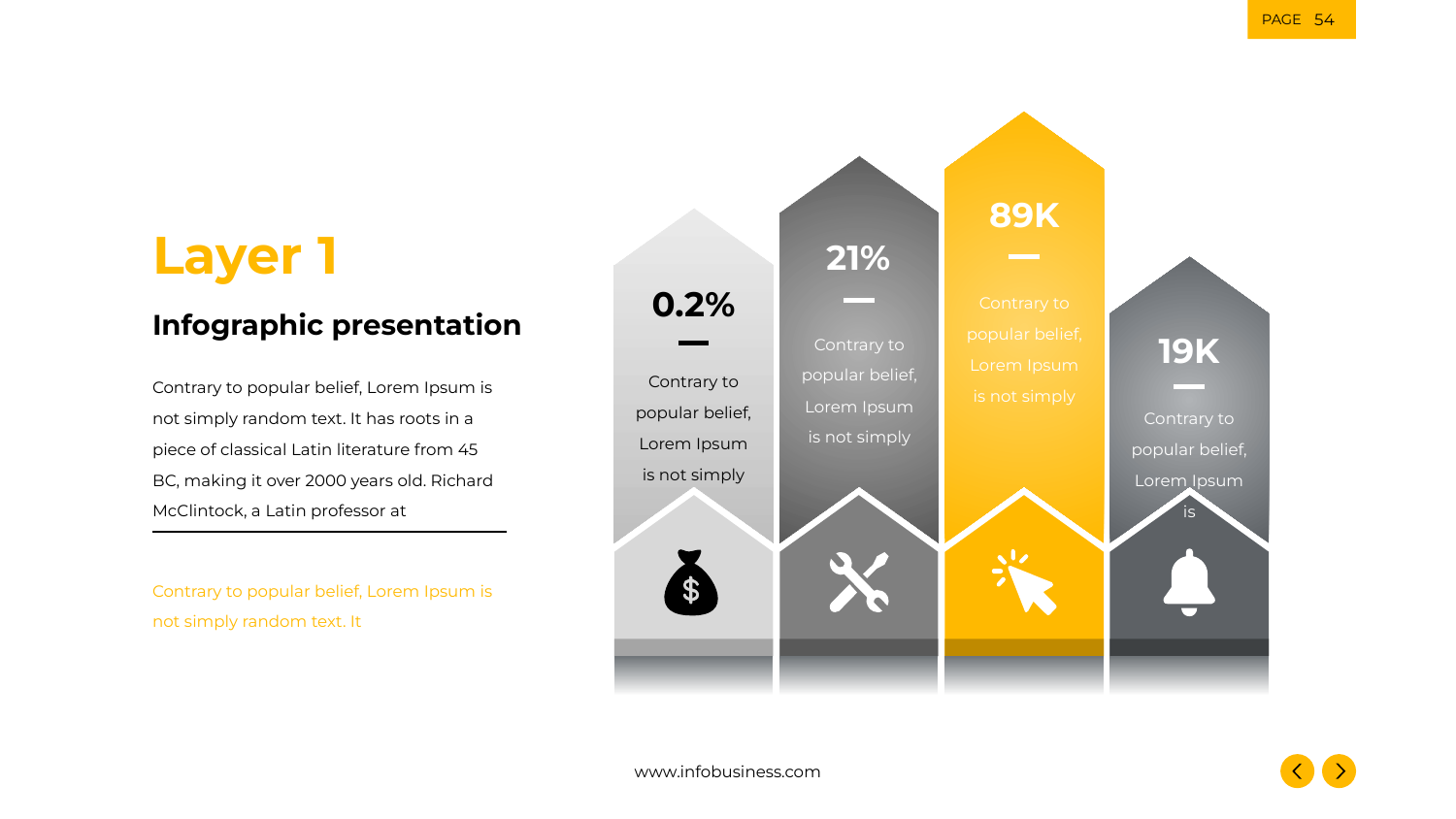

54

89K

Layer 1
Infographic presentation
21%

Contrary to popular belief, Lorem Ipsum is not simply
0.2%
Contrary to popular belief, Lorem Ipsum is not simply
19K
Contrary to popular belief, Lorem Ipsum is not simply
Contrary to popular belief, Lorem Ipsum is not simply random text. It has roots in a piece of classical Latin literature from 45 BC, making it over 2000 years old. Richard McClintock, a Latin professor at
Contrary to popular belief, Lorem Ipsum is

Contrary to popular belief, Lorem Ipsum is not simply random text. It

www.infobusiness.com